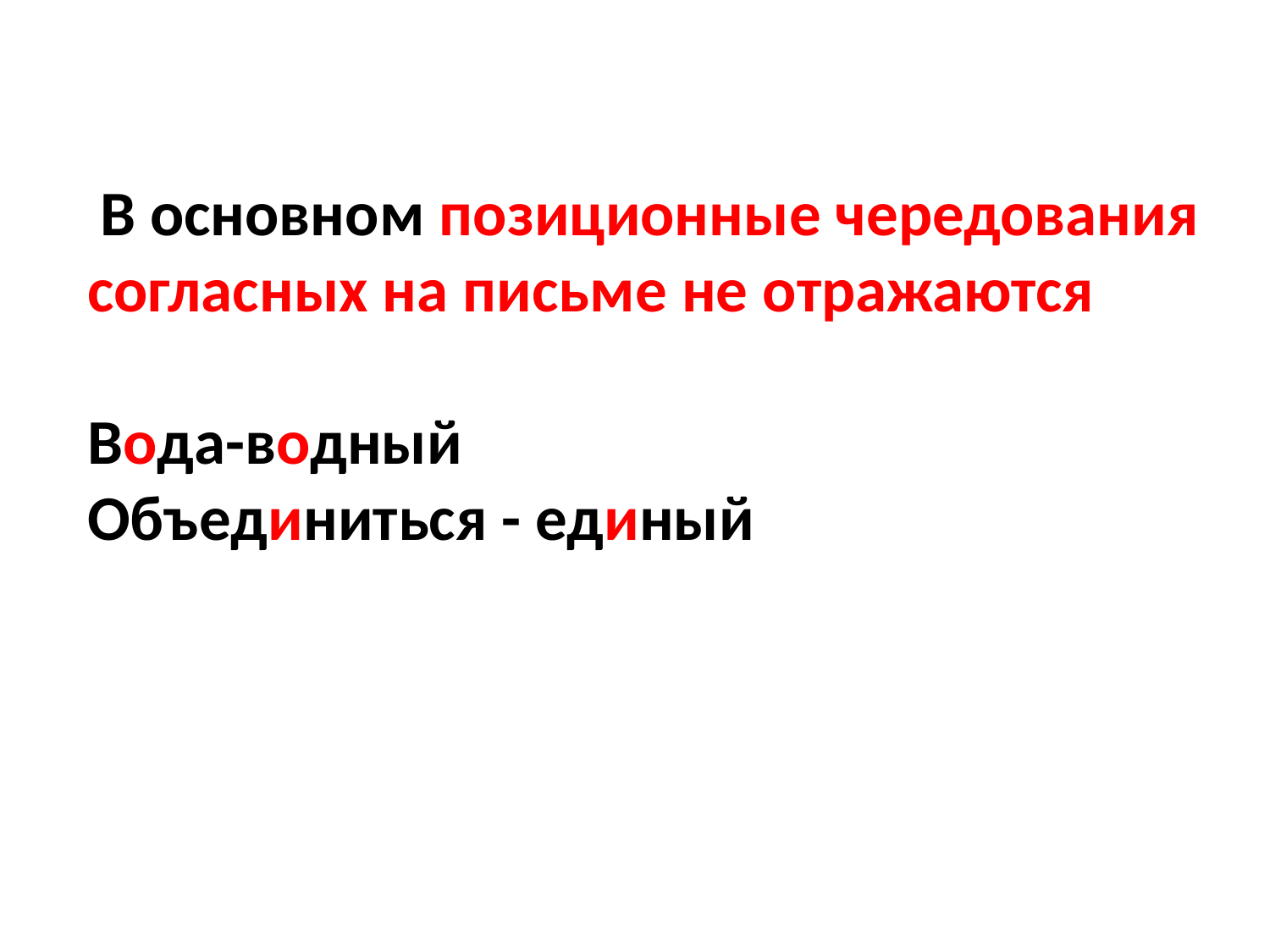

В основном позиционные чередования согласных на письме не отражаются

Вода-водный
Объединиться - единый